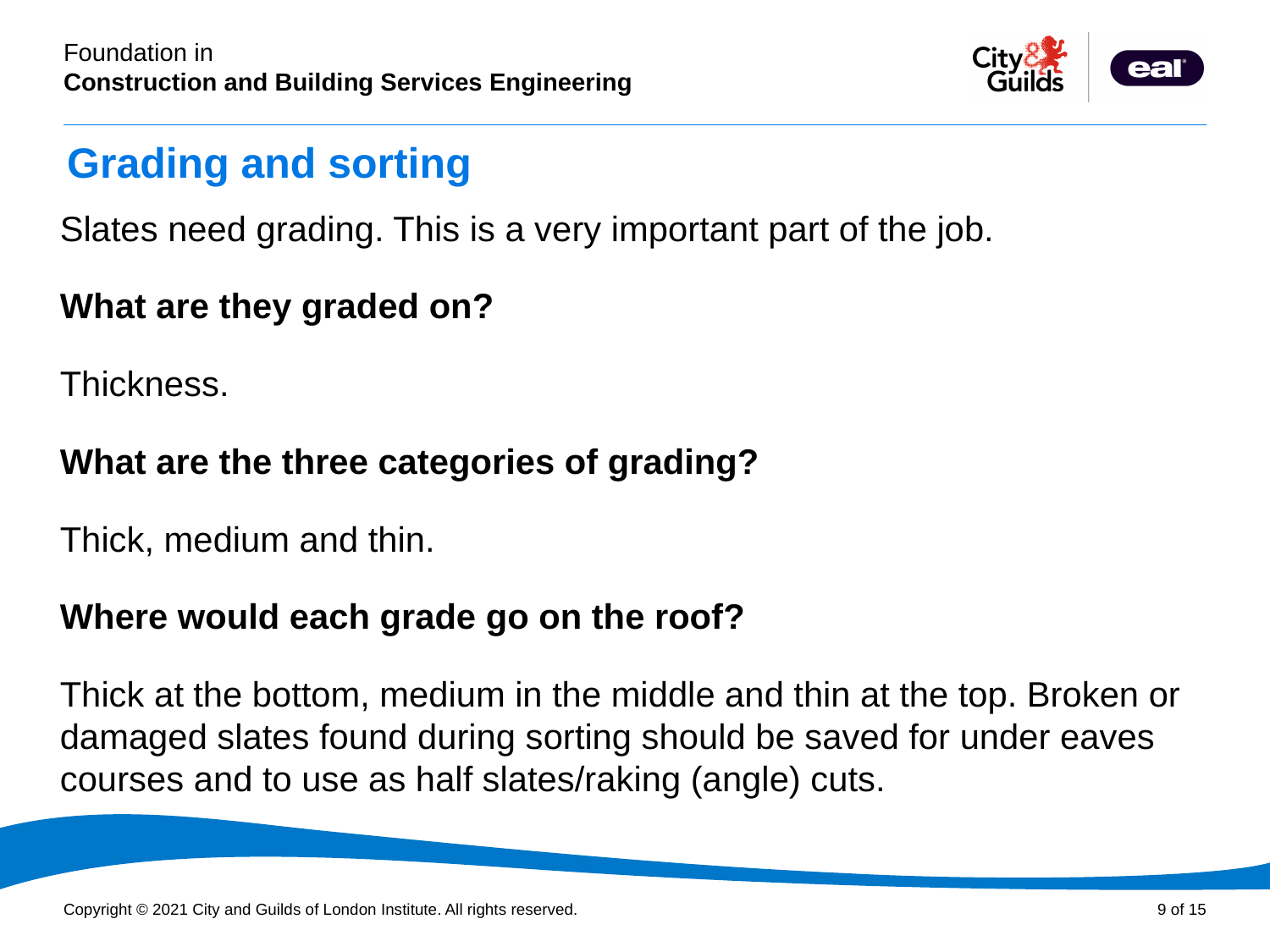

# Grading and sorting
Slates need grading. This is a very important part of the job.
What are they graded on?
Thickness.
What are the three categories of grading?
Thick, medium and thin.
Where would each grade go on the roof?
Thick at the bottom, medium in the middle and thin at the top. Broken or damaged slates found during sorting should be saved for under eaves courses and to use as half slates/raking (angle) cuts.